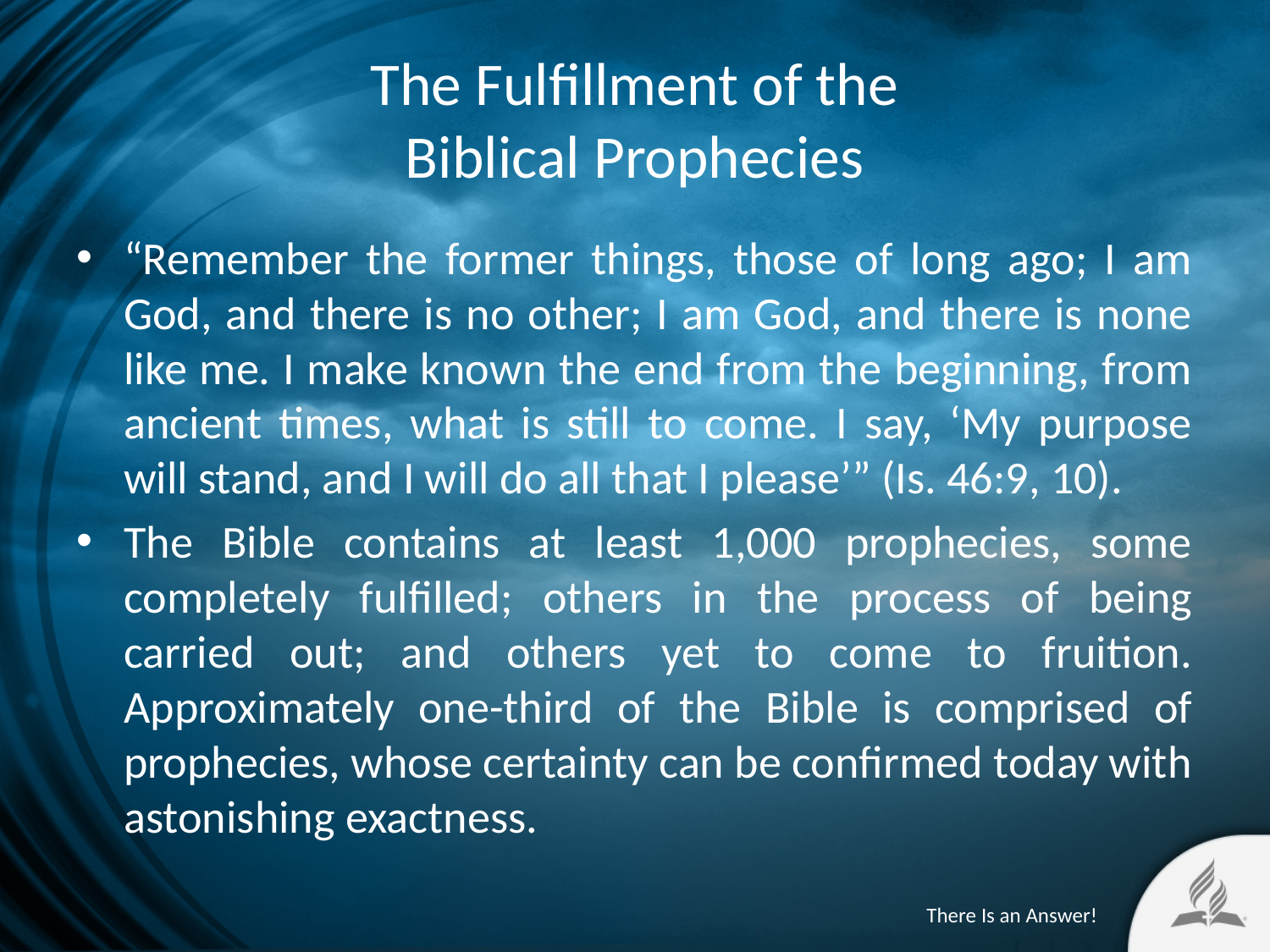

# The Fulfillment of the Biblical Prophecies
“Remember the former things, those of long ago; I am God, and there is no other; I am God, and there is none like me. I make known the end from the beginning, from ancient times, what is still to come. I say, ‘My purpose will stand, and I will do all that I please’” (Is. 46:9, 10).
The Bible contains at least 1,000 prophecies, some completely fulfilled; others in the process of being carried out; and others yet to come to fruition. Approximately one-third of the Bible is comprised of prophecies, whose certainty can be confirmed today with astonishing exactness.
There Is an Answer!